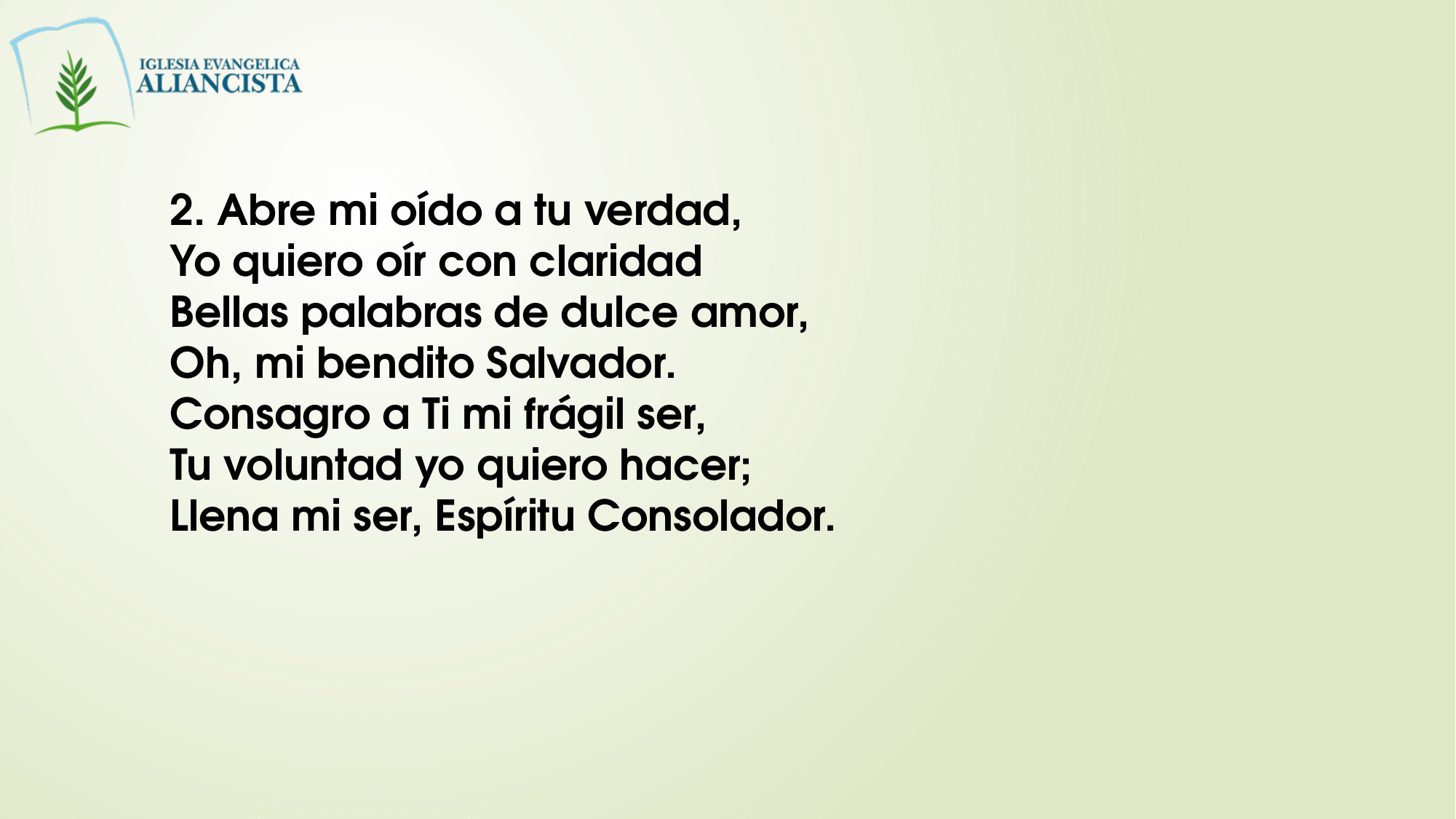

2. Abre mi oído a tu verdad,
Yo quiero oír con claridad
Bellas palabras de dulce amor,
Oh, mi bendito Salvador.
Consagro a Ti mi frágil ser,
Tu voluntad yo quiero hacer;
Llena mi ser, Espíritu Consolador.